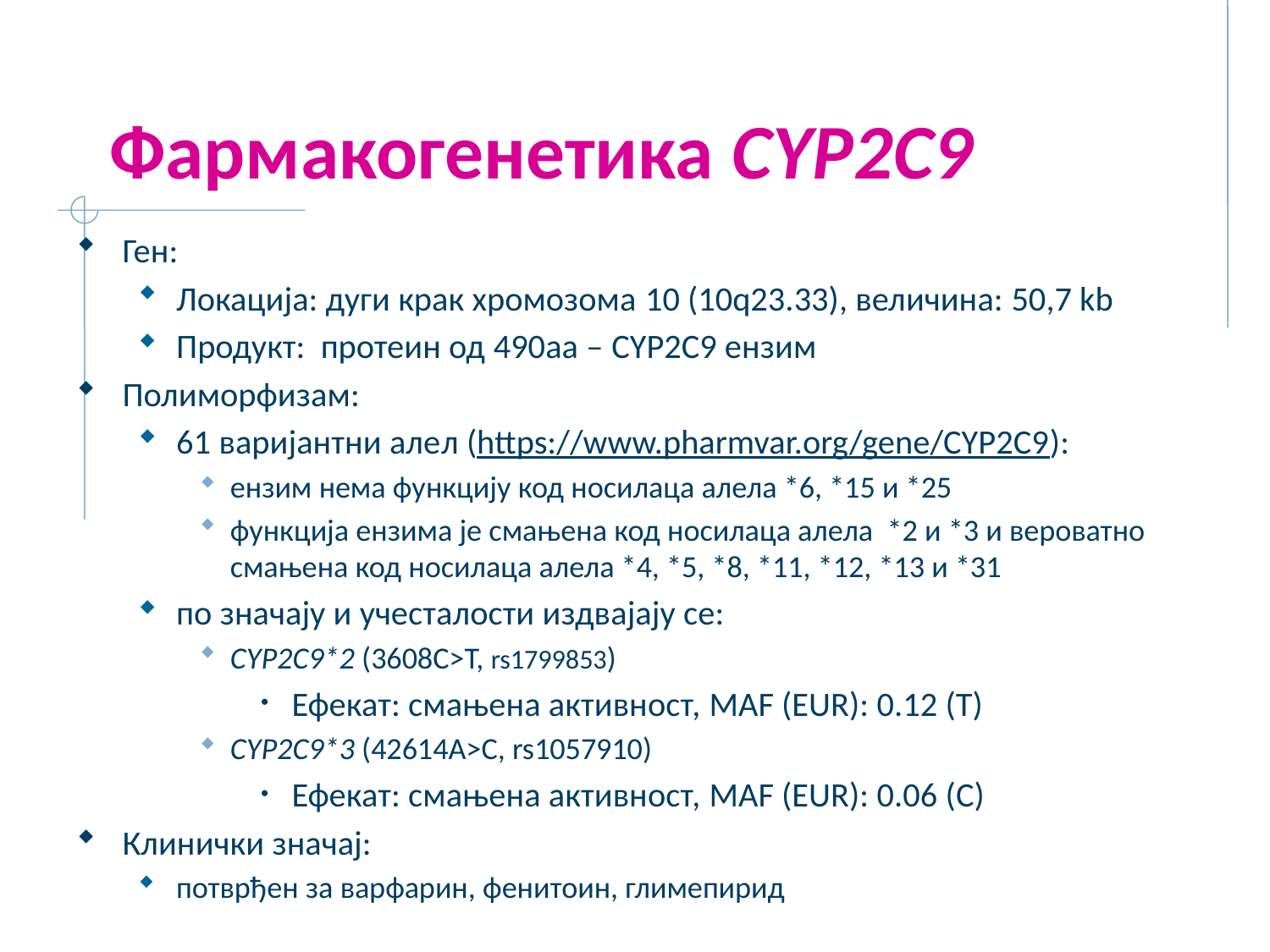

# Фармакогенетика CYP2C9
Ген:
Локација: дуги крак хромозома 10 (10q23.33), величина: 50,7 kb
Продукт:  протеин од 490аа – CYP2C9 ензим
Полиморфизам:
61 варијантни алел (https://www.pharmvar.org/gene/CYP2C9):
ензим нема функцију код носилаца алела *6, *15 и *25
функција ензима је смањена код носилаца алела  *2 и *3 и вероватно смањена код носилаца алела *4, *5, *8, *11, *12, *13 и *31
по значају и учесталости издвајају се:
CYP2C9*2 (3608C>T, rs1799853)
Ефекат: смањена активност, MAF (EUR): 0.12 (T)
CYP2C9*3 (42614A>C, rs1057910)
Ефекат: смањена активност, MAF (EUR): 0.06 (С)
Клинички значај:
потврђен за варфарин, фенитоин, глимепирид